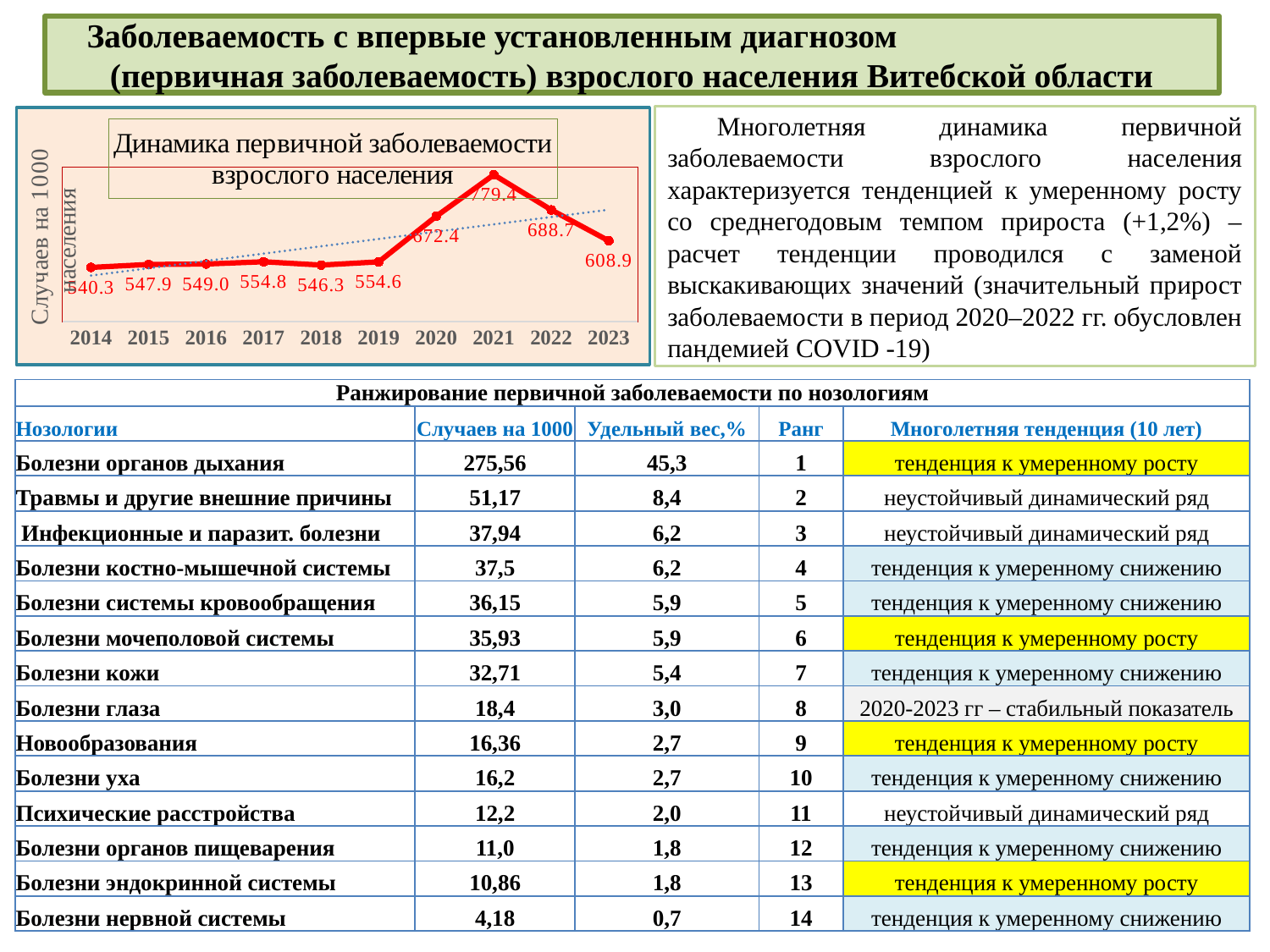

Заболеваемость с впервые установленным диагнозом                                  (первичная заболеваемость) взрослого населения Витебской области

### Chart: Динамика первичной заболеваемости взрослого населения

| Category |  |
|---|---|
| 2014 | 540.2900000000005 |
| 2015 | 547.9 |
| 2016 | 549.0 |
| 2017 | 554.8 |
| 2018 | 546.3 |
| 2019 | 554.6 |
| 2020 | 672.4 |
| 2021 | 779.4 |
| 2022 | 688.7 |
| 2023 | 608.87 |
Многолетняя динамика первичной заболеваемости взрослого населения характеризуется тенденцией к умеренному росту со среднегодовым темпом прироста (+1,2%) – расчет тенденции проводился с заменой выскакивающих значений (значительный прирост заболеваемости в период 2020–2022 гг. обусловлен пандемией COVID -19)
| Ранжирование первичной заболеваемости по нозологиям |  |  |  |  |
| --- | --- | --- | --- | --- |
| Нозологии | Случаев на 1000 | Удельный вес,% | Ранг | Многолетняя тенденция (10 лет) |
| Болезни органов дыхания | 275,56 | 45,3 | 1 | тенденция к умеренному росту |
| Травмы и другие внешние причины | 51,17 | 8,4 | 2 | неустойчивый динамический ряд |
| Инфекционные и паразит. болезни | 37,94 | 6,2 | 3 | неустойчивый динамический ряд |
| Болезни костно-мышечной системы | 37,5 | 6,2 | 4 | тенденция к умеренному снижению |
| Болезни системы кровообращения | 36,15 | 5,9 | 5 | тенденция к умеренному снижению |
| Болезни мочеполовой системы | 35,93 | 5,9 | 6 | тенденция к умеренному росту |
| Болезни кожи | 32,71 | 5,4 | 7 | тенденция к умеренному снижению |
| Болезни глаза | 18,4 | 3,0 | 8 | 2020-2023 гг – стабильный показатель |
| Новообразования | 16,36 | 2,7 | 9 | тенденция к умеренному росту |
| Болезни уха | 16,2 | 2,7 | 10 | тенденция к умеренному снижению |
| Психические расстройства | 12,2 | 2,0 | 11 | неустойчивый динамический ряд |
| Болезни органов пищеварения | 11,0 | 1,8 | 12 | тенденция к умеренному снижению |
| Болезни эндокринной системы | 10,86 | 1,8 | 13 | тенденция к умеренному росту |
| Болезни нервной системы | 4,18 | 0,7 | 14 | тенденция к умеренному снижению |